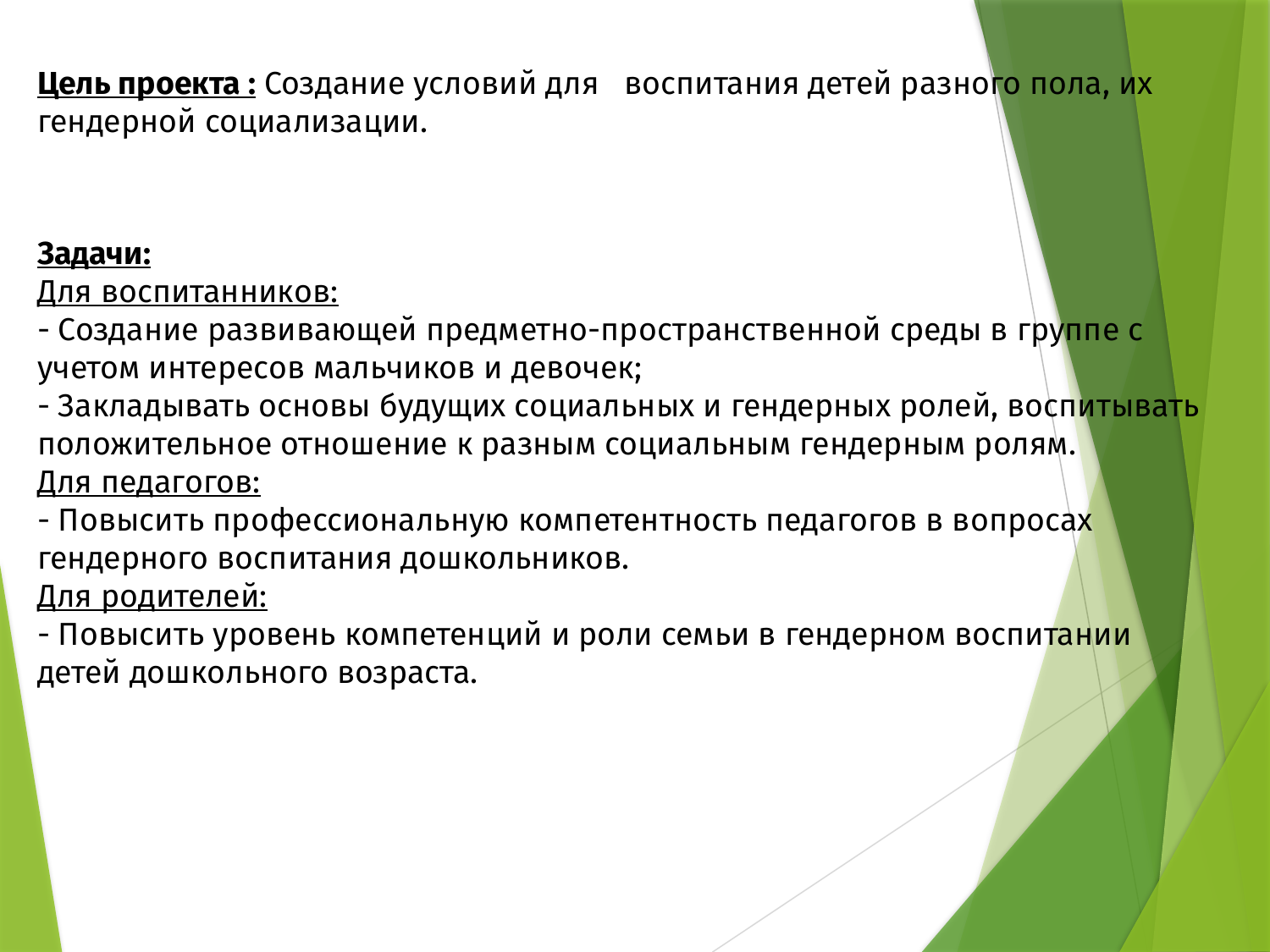

Цель проекта : Создание условий для   воспитания детей разного пола, их гендерной социализации.
Задачи:
Для воспитанников:
- Создание развивающей предметно-пространственной среды в группе с учетом интересов мальчиков и девочек;
- Закладывать основы будущих социальных и гендерных ролей, воспитывать положительное отношение к разным социальным гендерным ролям.
Для педагогов:
- Повысить профессиональную компетентность педагогов в вопросах гендерного воспитания дошкольников.
Для родителей:
- Повысить уровень компетенций и роли семьи в гендерном воспитании детей дошкольного возраста.